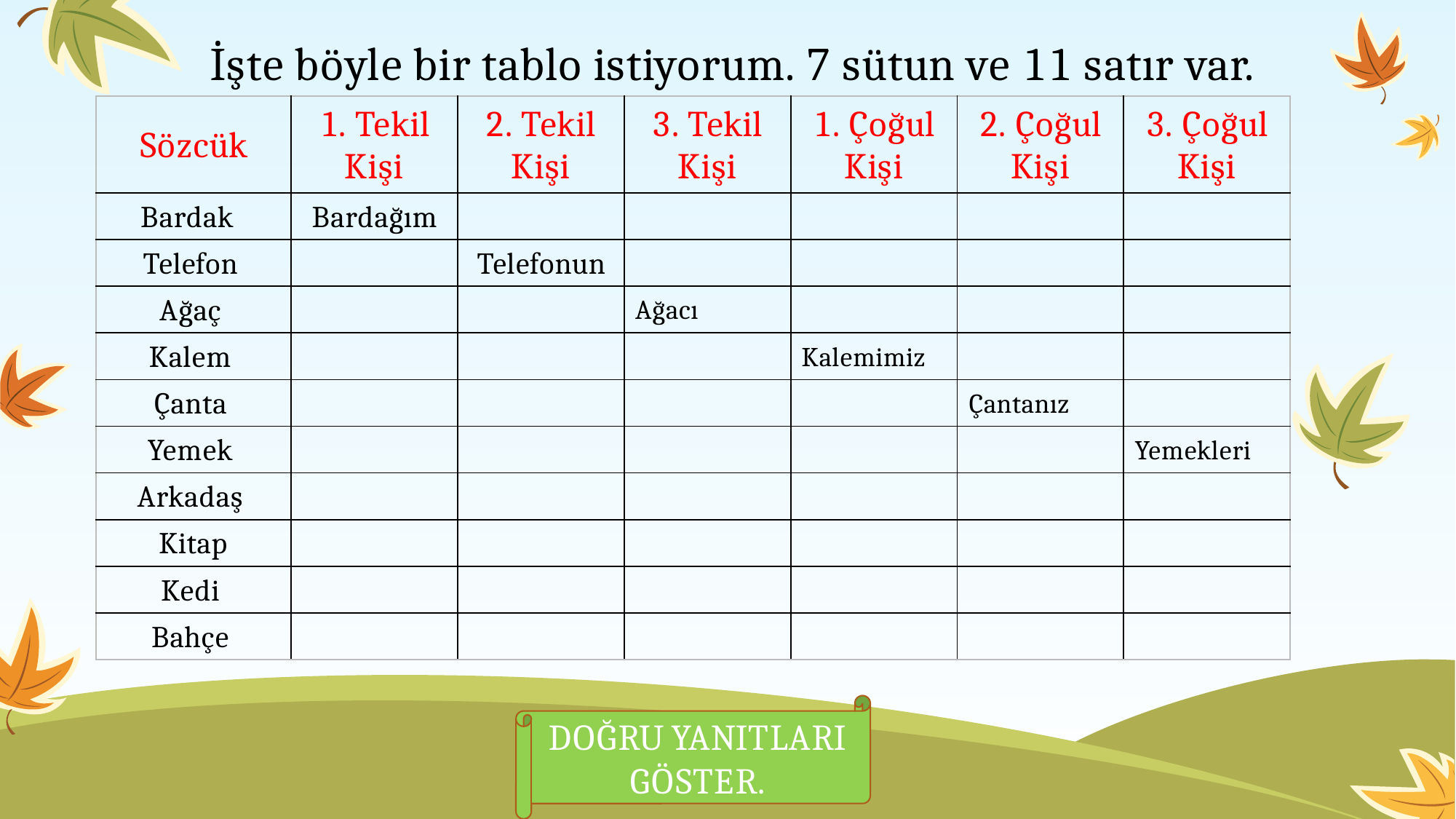

# İşte böyle bir tablo istiyorum. 7 sütun ve 11 satır var.
| Sözcük | 1. Tekil Kişi | 2. Tekil Kişi | 3. Tekil Kişi | 1. Çoğul Kişi | 2. Çoğul Kişi | 3. Çoğul Kişi |
| --- | --- | --- | --- | --- | --- | --- |
| Bardak | Bardağım |  |  |  |  |  |
| Telefon |  | Telefonun |  |  |  |  |
| Ağaç |  |  | Ağacı |  |  |  |
| Kalem |  |  |  | Kalemimiz |  |  |
| Çanta |  |  |  |  | Çantanız |  |
| Yemek |  |  |  |  |  | Yemekleri |
| Arkadaş |  |  |  |  |  |  |
| Kitap |  |  |  |  |  |  |
| Kedi |  |  |  |  |  |  |
| Bahçe |  |  |  |  |  |  |
DOĞRU YANITLARI GÖSTER.